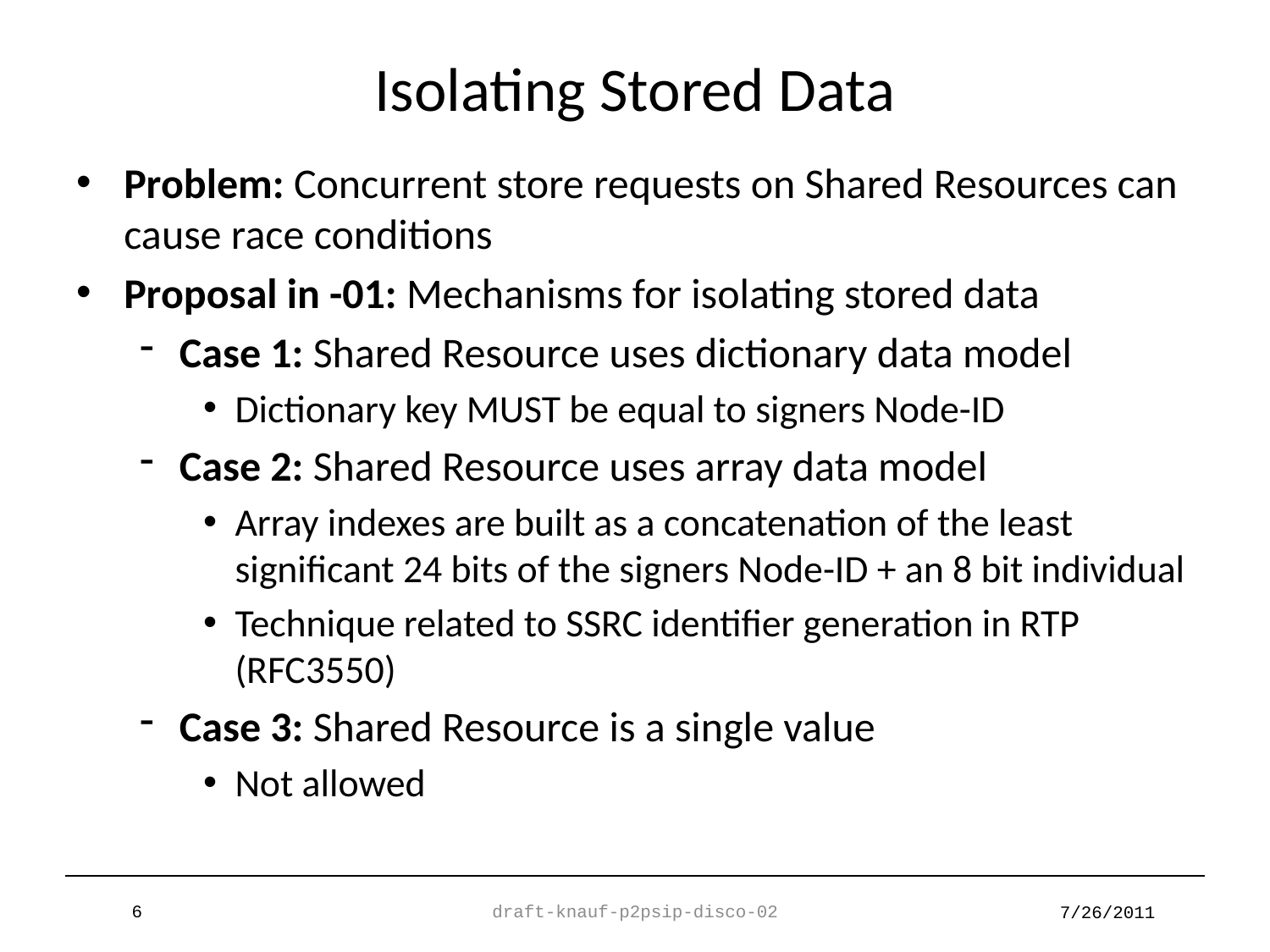

# Isolating Stored Data
Problem: Concurrent store requests on Shared Resources can cause race conditions
Proposal in -01: Mechanisms for isolating stored data
Case 1: Shared Resource uses dictionary data model
Dictionary key MUST be equal to signers Node-ID
Case 2: Shared Resource uses array data model
Array indexes are built as a concatenation of the least significant 24 bits of the signers Node-ID + an 8 bit individual
Technique related to SSRC identifier generation in RTP (RFC3550)
Case 3: Shared Resource is a single value
Not allowed

6
draft-knauf-p2psip-disco-02
7/26/2011